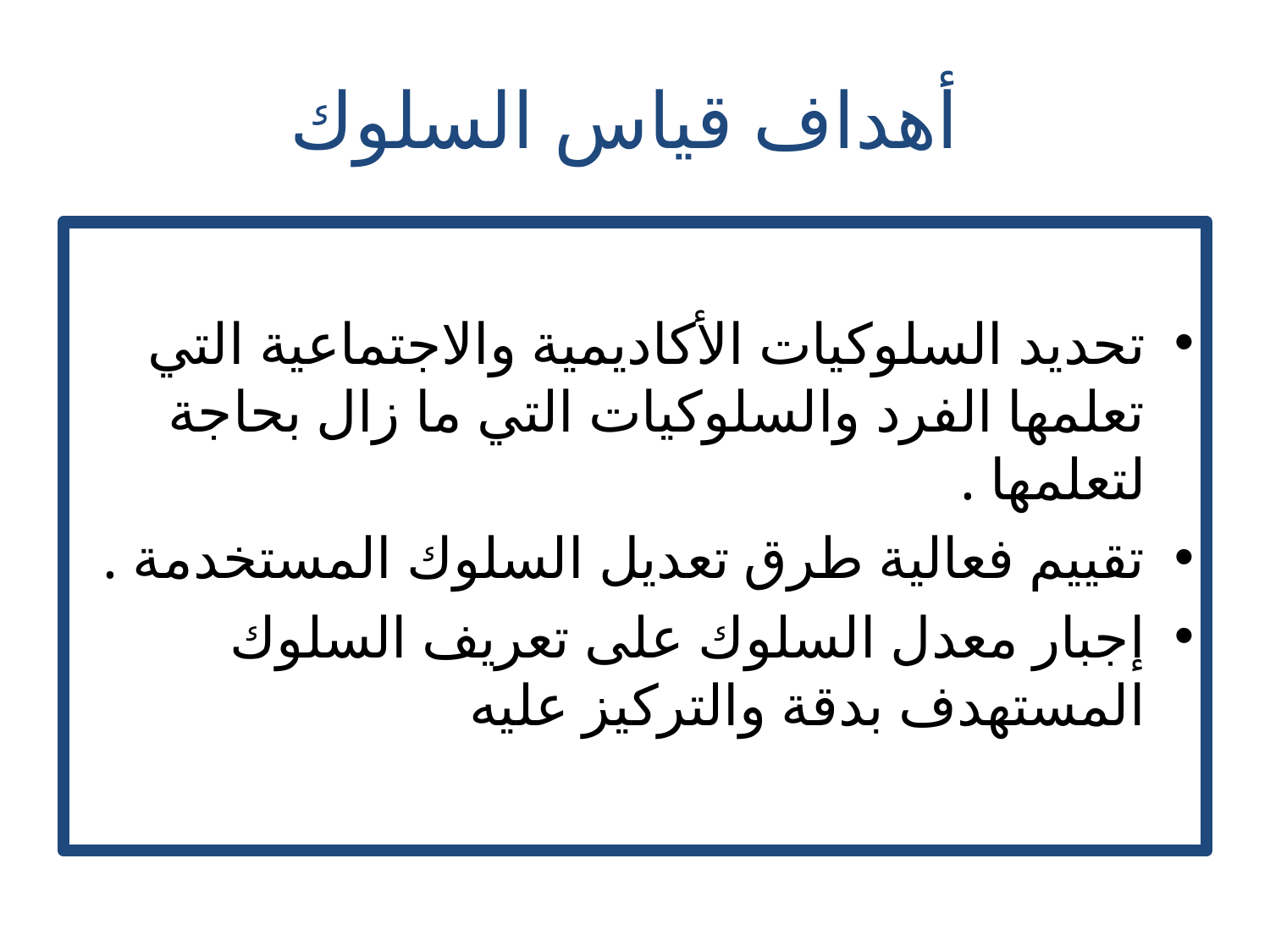

# أهداف قياس السلوك

تحديد السلوكيات الأكاديمية والاجتماعية التي تعلمها الفرد والسلوكيات التي ما زال بحاجة لتعلمها .
تقييم فعالية طرق تعديل السلوك المستخدمة .
إجبار معدل السلوك على تعريف السلوك المستهدف بدقة والتركيز عليه